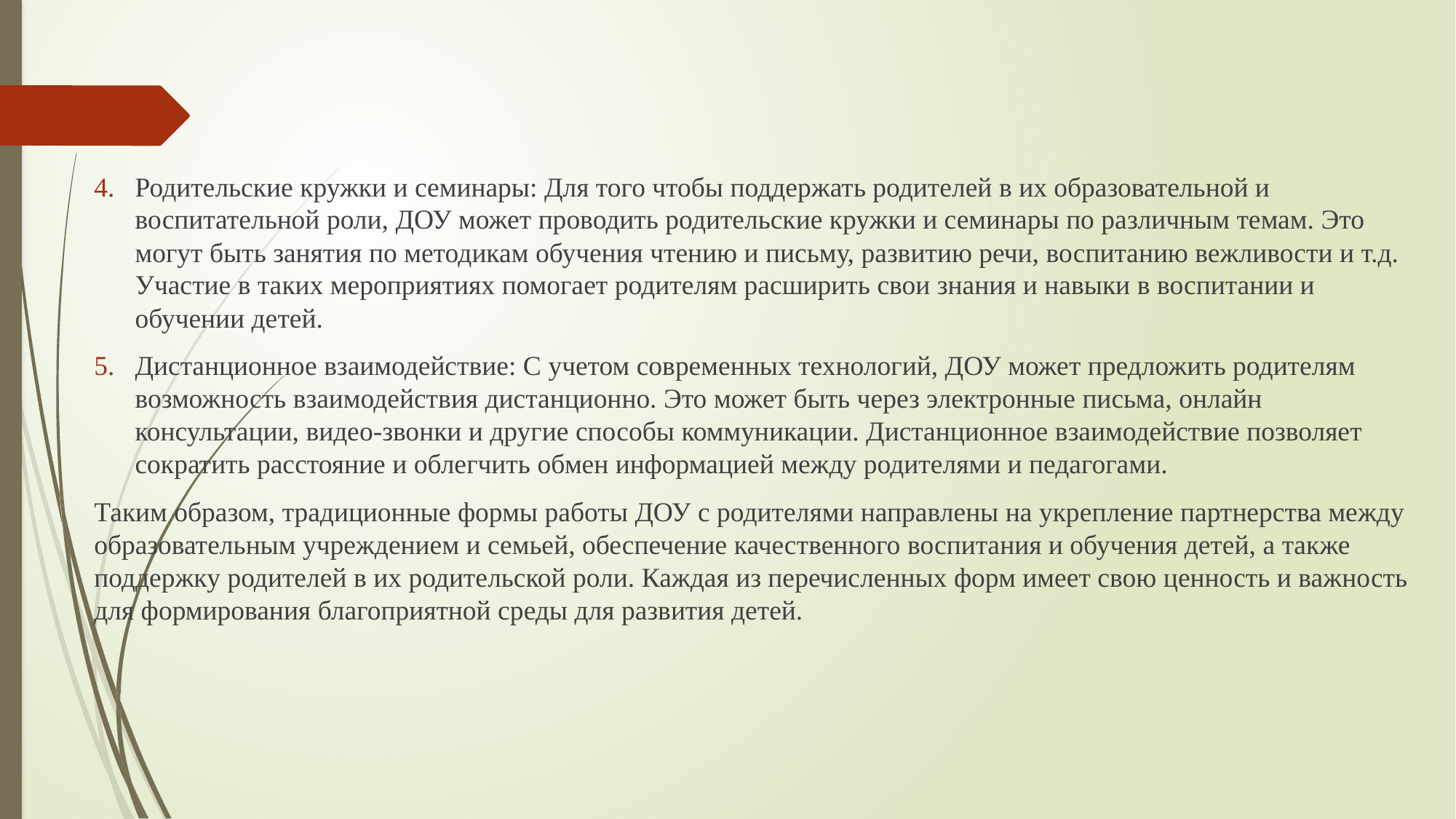

Родительские кружки и семинары: Для того чтобы поддержать родителей в их образовательной и воспитательной роли, ДОУ может проводить родительские кружки и семинары по различным темам. Это могут быть занятия по методикам обучения чтению и письму, развитию речи, воспитанию вежливости и т.д. Участие в таких мероприятиях помогает родителям расширить свои знания и навыки в воспитании и обучении детей.
Дистанционное взаимодействие: С учетом современных технологий, ДОУ может предложить родителям возможность взаимодействия дистанционно. Это может быть через электронные письма, онлайн консультации, видео-звонки и другие способы коммуникации. Дистанционное взаимодействие позволяет сократить расстояние и облегчить обмен информацией между родителями и педагогами.
Таким образом, традиционные формы работы ДОУ с родителями направлены на укрепление партнерства между образовательным учреждением и семьей, обеспечение качественного воспитания и обучения детей, а также поддержку родителей в их родительской роли. Каждая из перечисленных форм имеет свою ценность и важность для формирования благоприятной среды для развития детей.